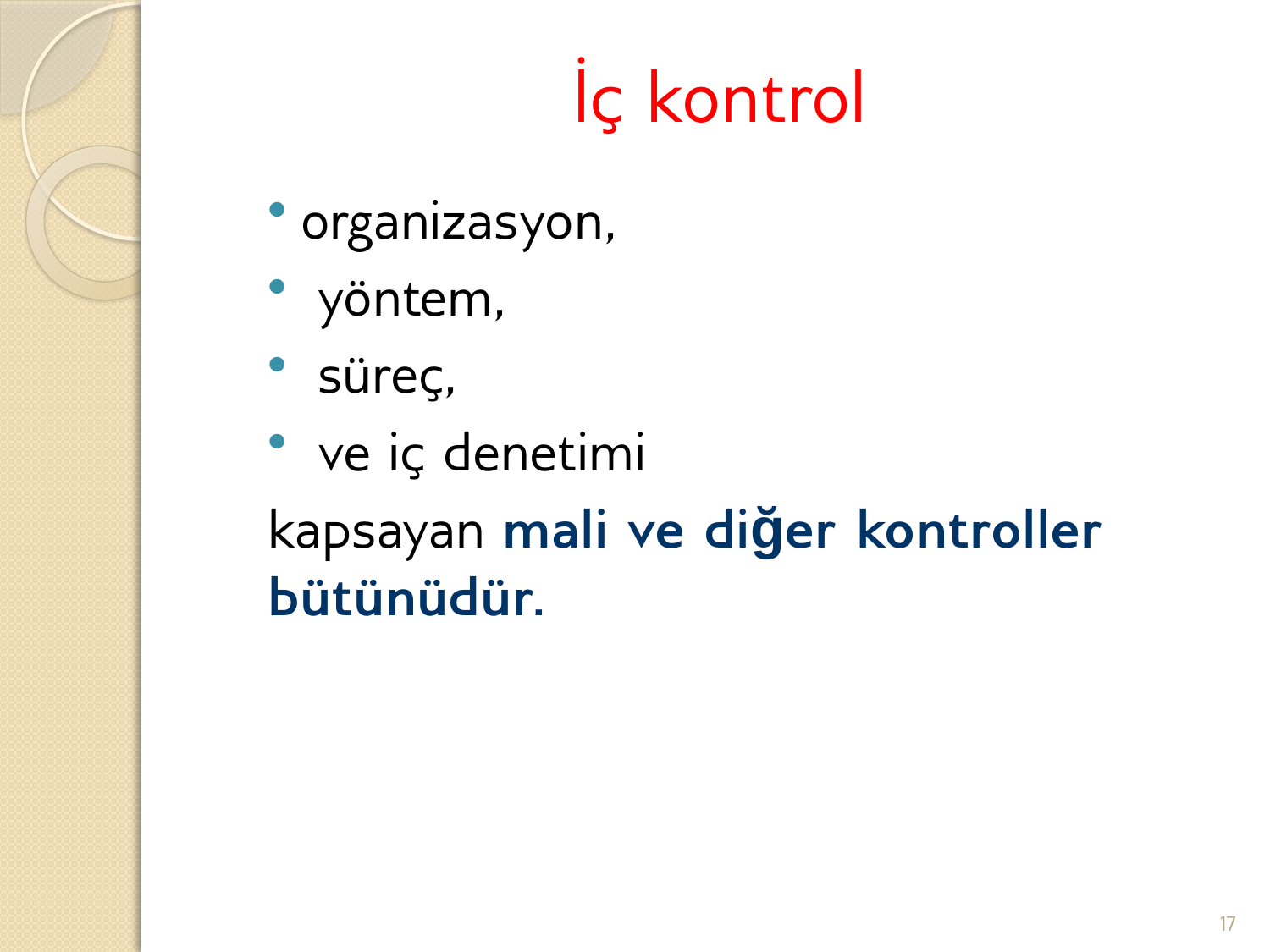

# İç kontrol
organizasyon,
 yöntem,
 süreç,
 ve iç denetimi
kapsayan mali ve diğer kontroller bütünüdür.

17